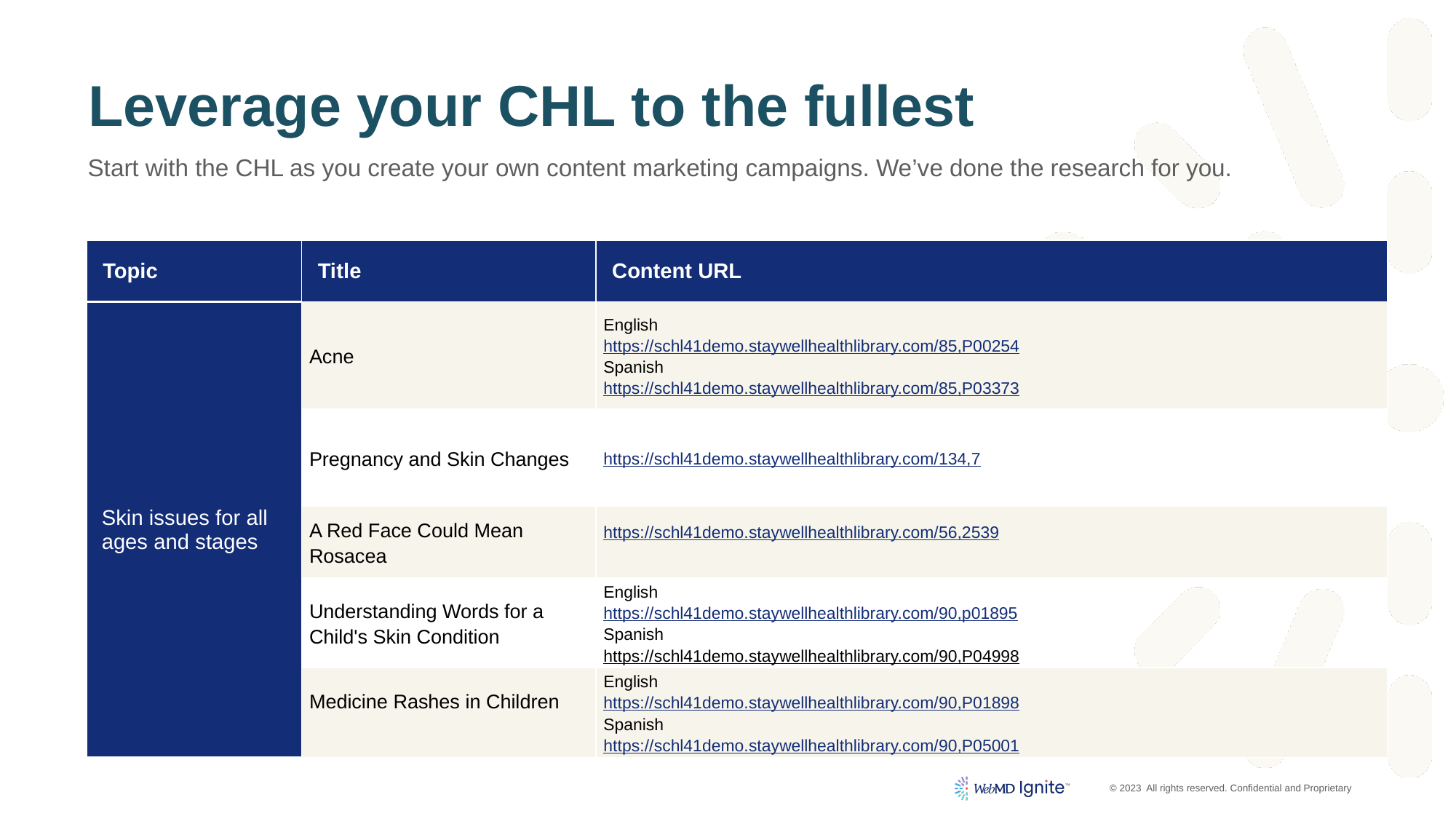

# Leverage your CHL to the fullest
Start with the CHL as you create your own content marketing campaigns. We’ve done the research for you.
| Topic | Title | Content URL |
| --- | --- | --- |
| Skin issues for all ages and stages | Acne | English https://schl41demo.staywellhealthlibrary.com/85,P00254 Spanish https://schl41demo.staywellhealthlibrary.com/85,P03373 |
|  | Pregnancy and Skin Changes | https://schl41demo.staywellhealthlibrary.com/134,7 |
|  | A Red Face Could Mean Rosacea | https://schl41demo.staywellhealthlibrary.com/56,2539 |
|  | Understanding Words for a Child's Skin Condition | English https://schl41demo.staywellhealthlibrary.com/90,p01895 Spanish https://schl41demo.staywellhealthlibrary.com/90,P04998 |
|  | Medicine Rashes in Children | English https://schl41demo.staywellhealthlibrary.com/90,P01898 Spanish https://schl41demo.staywellhealthlibrary.com/90,P05001 |